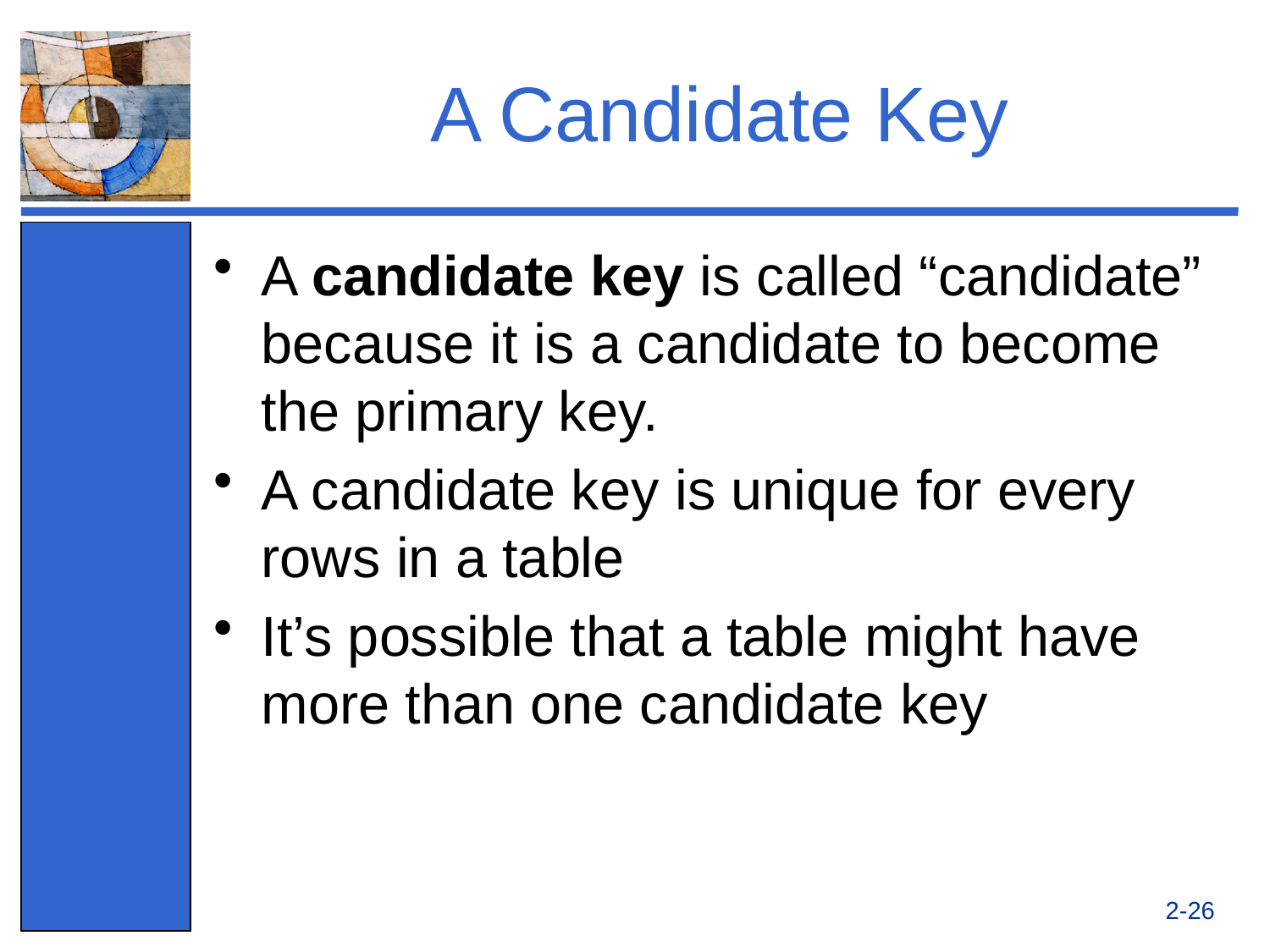

# A Candidate Key
A candidate key is called “candidate” because it is a candidate to become the primary key.
A candidate key is unique for every rows in a table
It’s possible that a table might have more than one candidate key
2-26